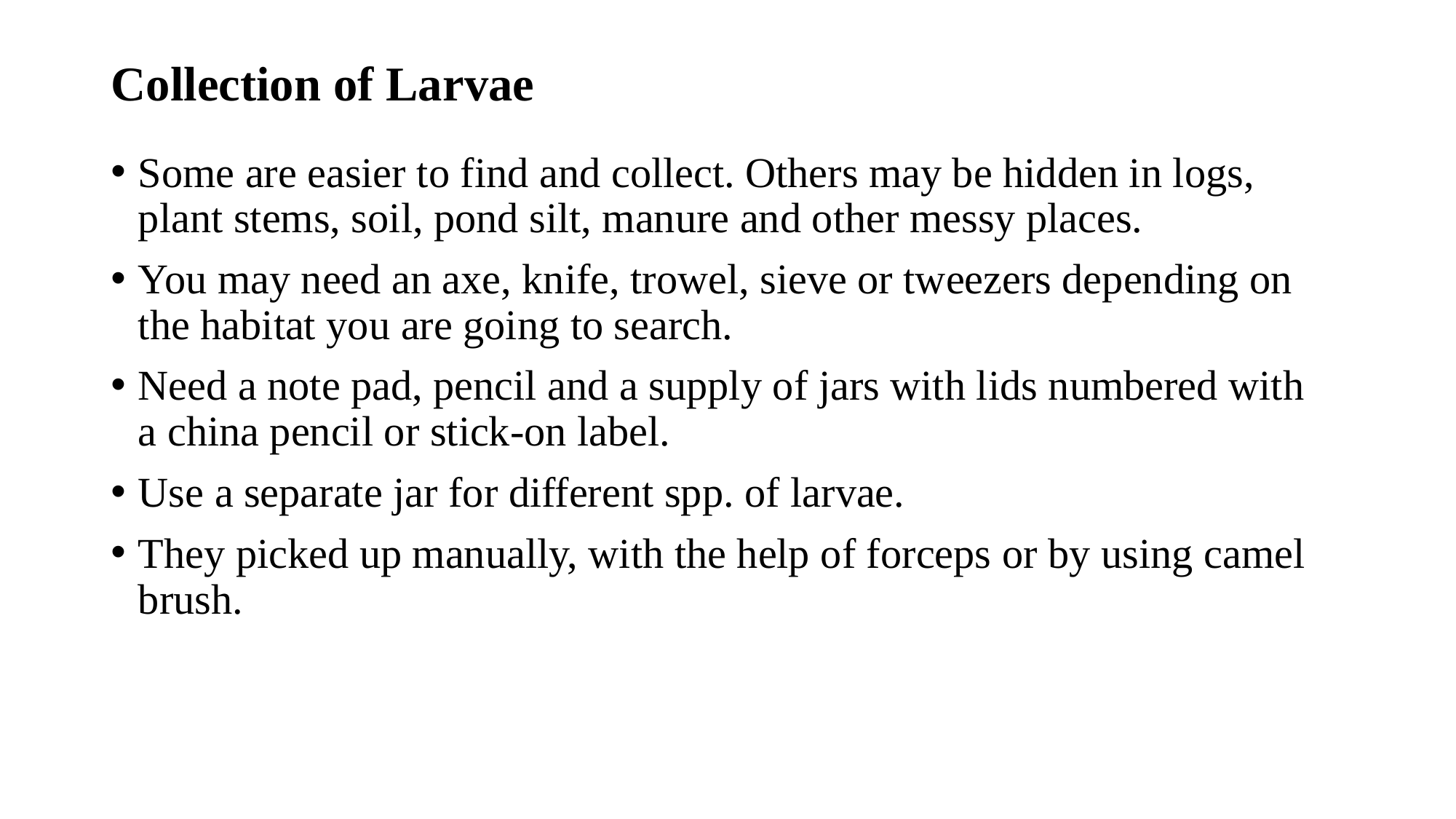

# Collection of Larvae
Some are easier to find and collect. Others may be hidden in logs, plant stems, soil, pond silt, manure and other messy places.
You may need an axe, knife, trowel, sieve or tweezers depending on the habitat you are going to search.
Need a note pad, pencil and a supply of jars with lids numbered with a china pencil or stick-on label.
Use a separate jar for different spp. of larvae.
They picked up manually, with the help of forceps or by using camel brush.